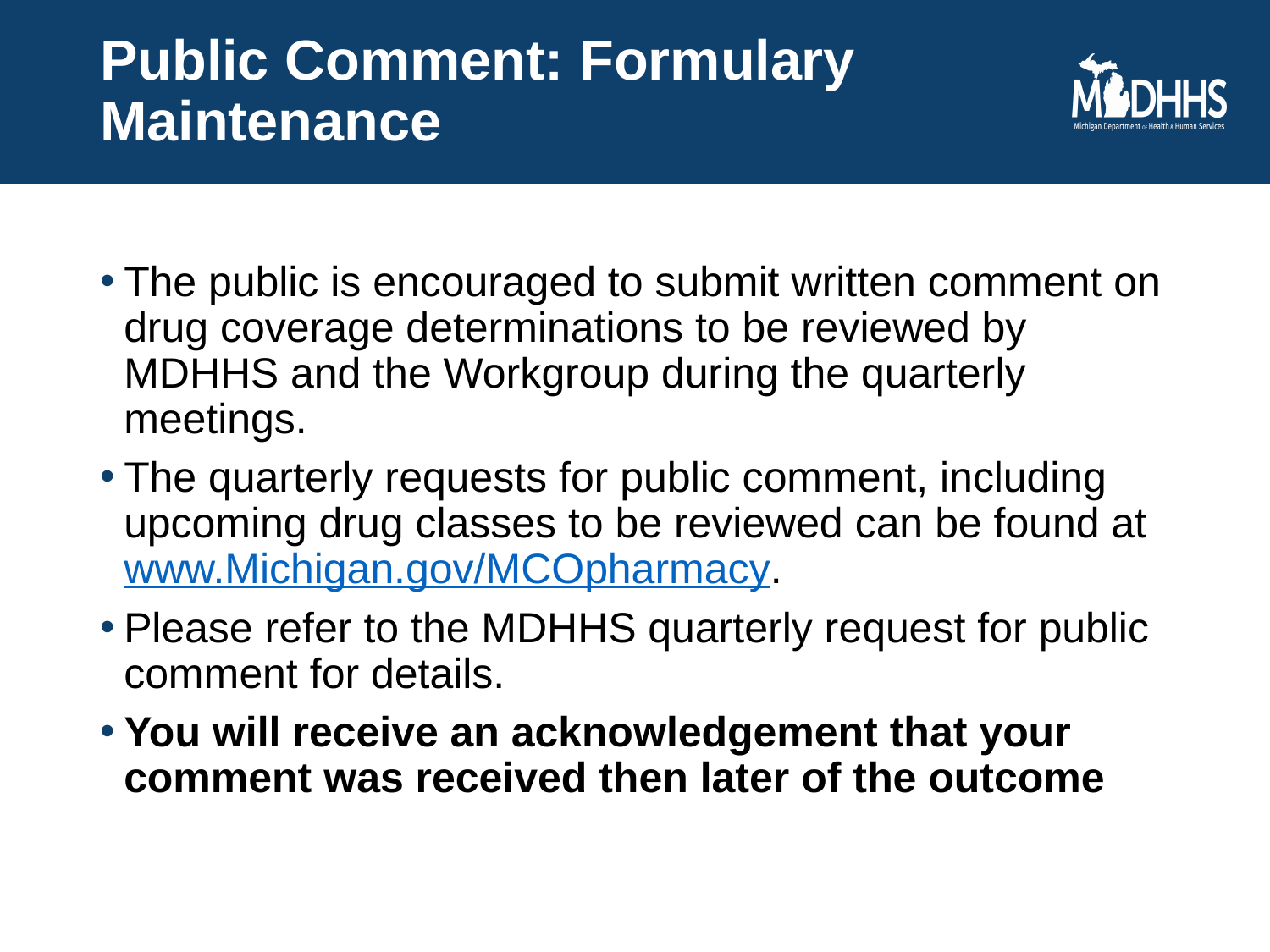

# Public Comment: Formulary Maintenance
The public is encouraged to submit written comment on drug coverage determinations to be reviewed by MDHHS and the Workgroup during the quarterly meetings.
The quarterly requests for public comment, including upcoming drug classes to be reviewed can be found at www.Michigan.gov/MCOpharmacy.
Please refer to the MDHHS quarterly request for public comment for details.
You will receive an acknowledgement that your comment was received then later of the outcome